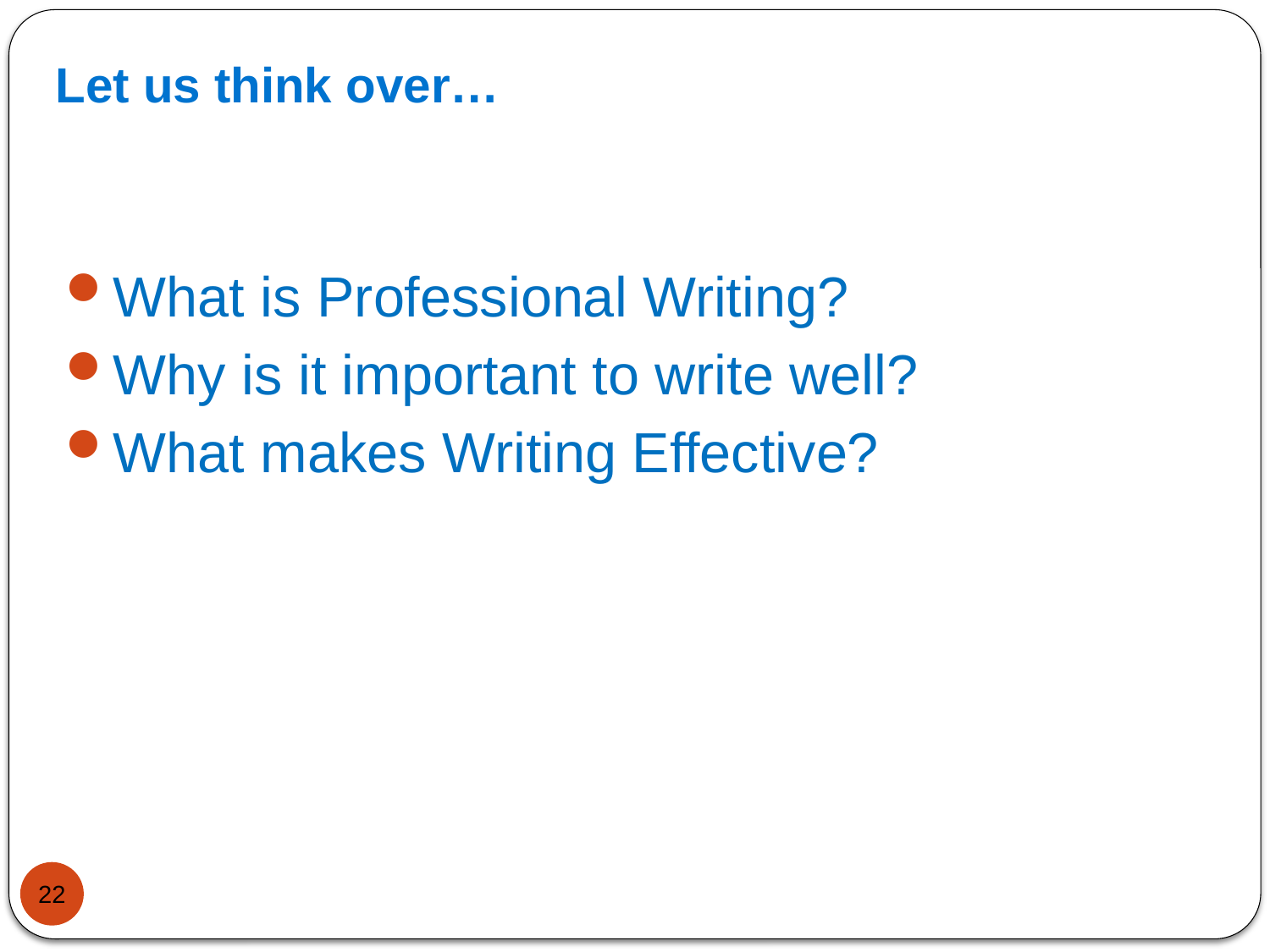

Let us think over…
What is Professional Writing?
Why is it important to write well?
What makes Writing Effective?

22